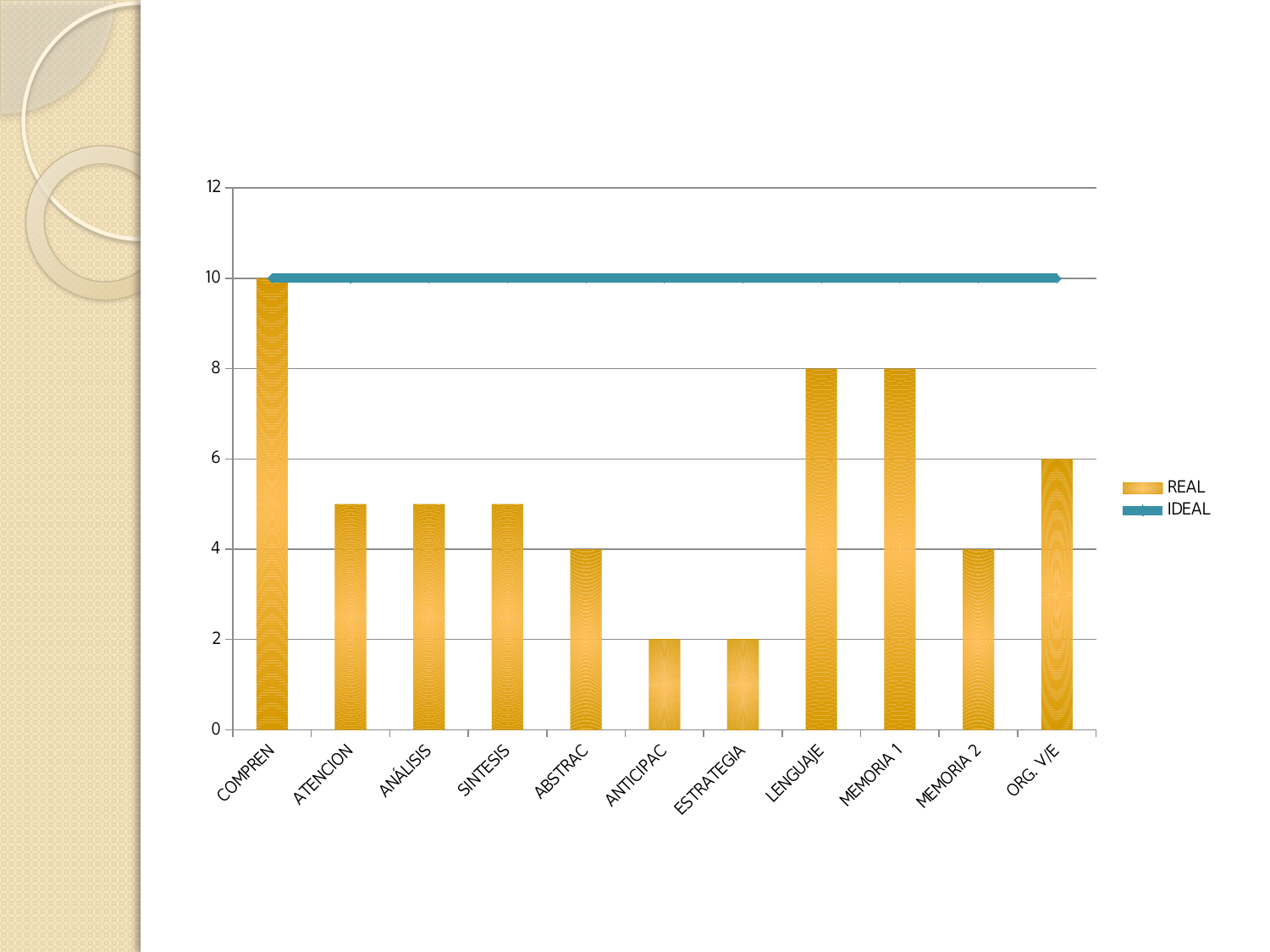

### Chart

| Category | REAL | IDEAL |
|---|---|---|
| COMPREN | 10.0 | 10.0 |
| ATENCION | 5.0 | 10.0 |
| ANÁLISIS | 5.0 | 10.0 |
| SINTESIS | 5.0 | 10.0 |
| ABSTRAC | 4.0 | 10.0 |
| ANTICIPAC | 2.0 | 10.0 |
| ESTRATEGIA | 2.0 | 10.0 |
| LENGUAJE | 8.0 | 10.0 |
| MEMORIA 1 | 8.0 | 10.0 |
| MEMORIA 2 | 4.0 | 10.0 |
| ORG. V/E | 6.0 | 10.0 |